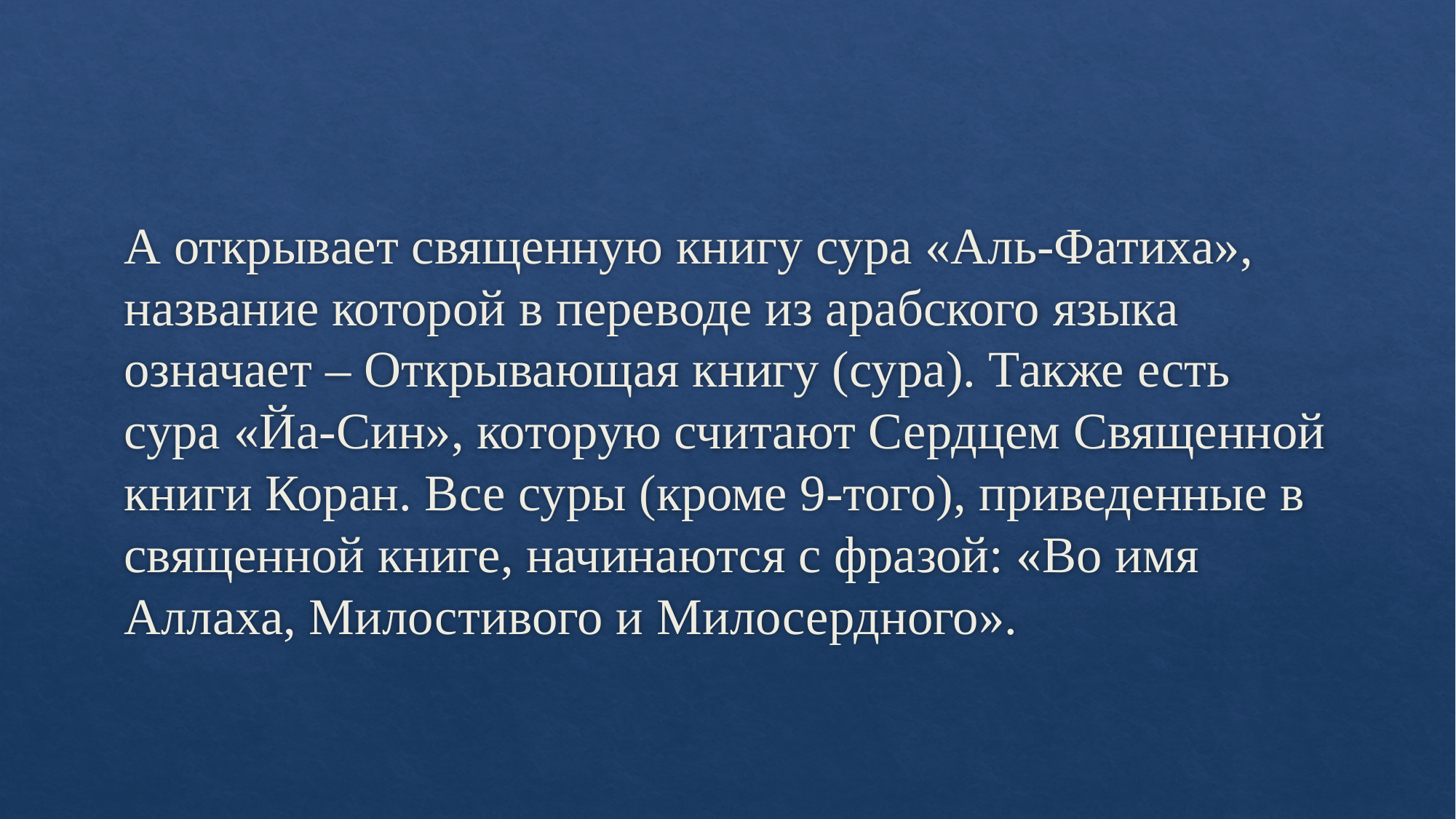

#
А открывает священную книгу сура «Аль-Фатиха», название которой в переводе из арабского языка означает – Открывающая книгу (сура). Также есть сура «Йа-Син», которую считают Сердцем Священной книги Коран. Все суры (кроме 9-того), приведенные в священной книге, начинаются с фразой: «Во имя Аллаха, Милостивого и Милосердного».